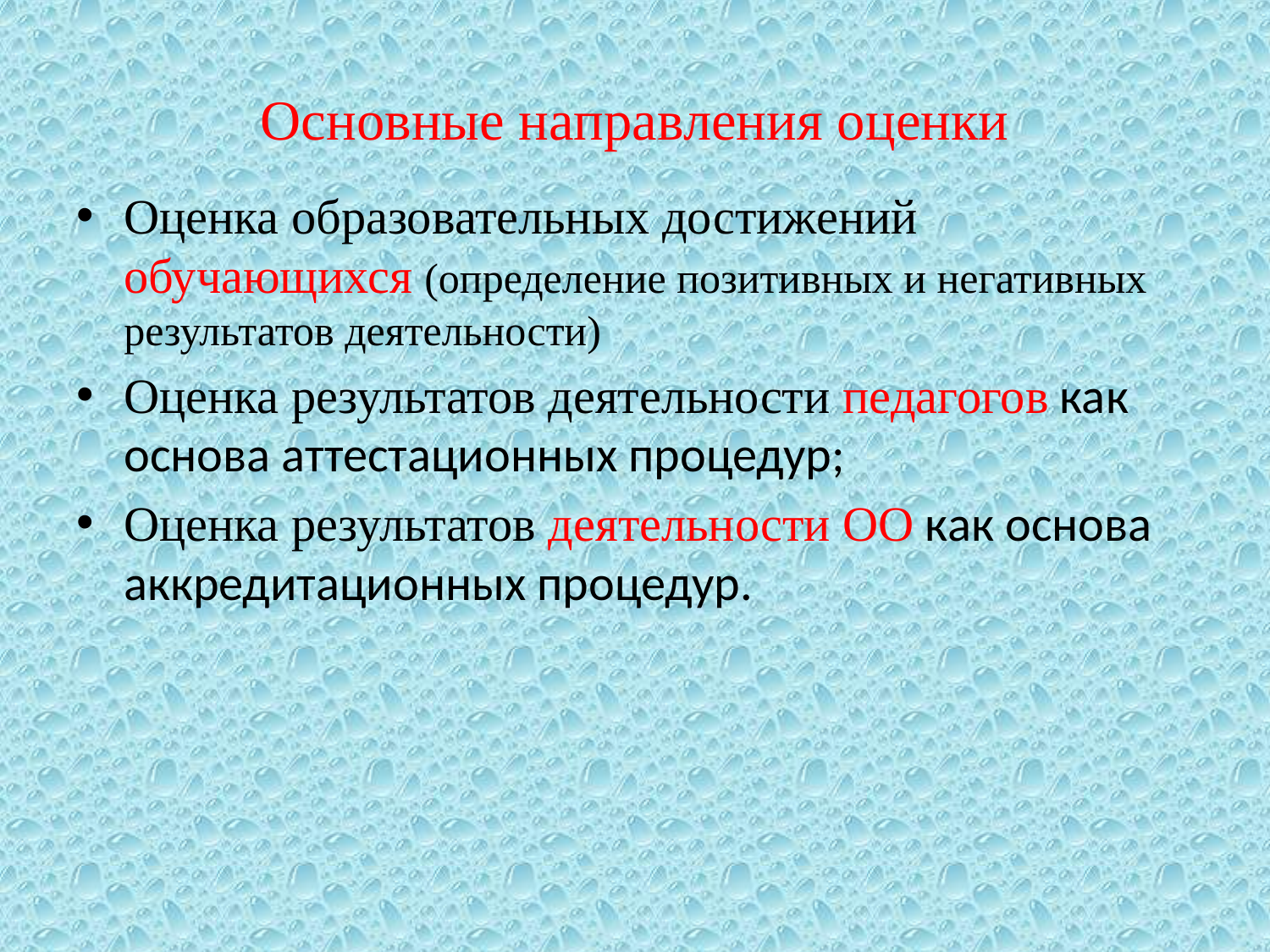

# Основные направления оценки
Оценка образовательных достижений обучающихся (определение позитивных и негативных результатов деятельности)
Оценка результатов деятельности педагогов как основа аттестационных процедур;
Оценка результатов деятельности ОО как основа аккредитационных процедур.